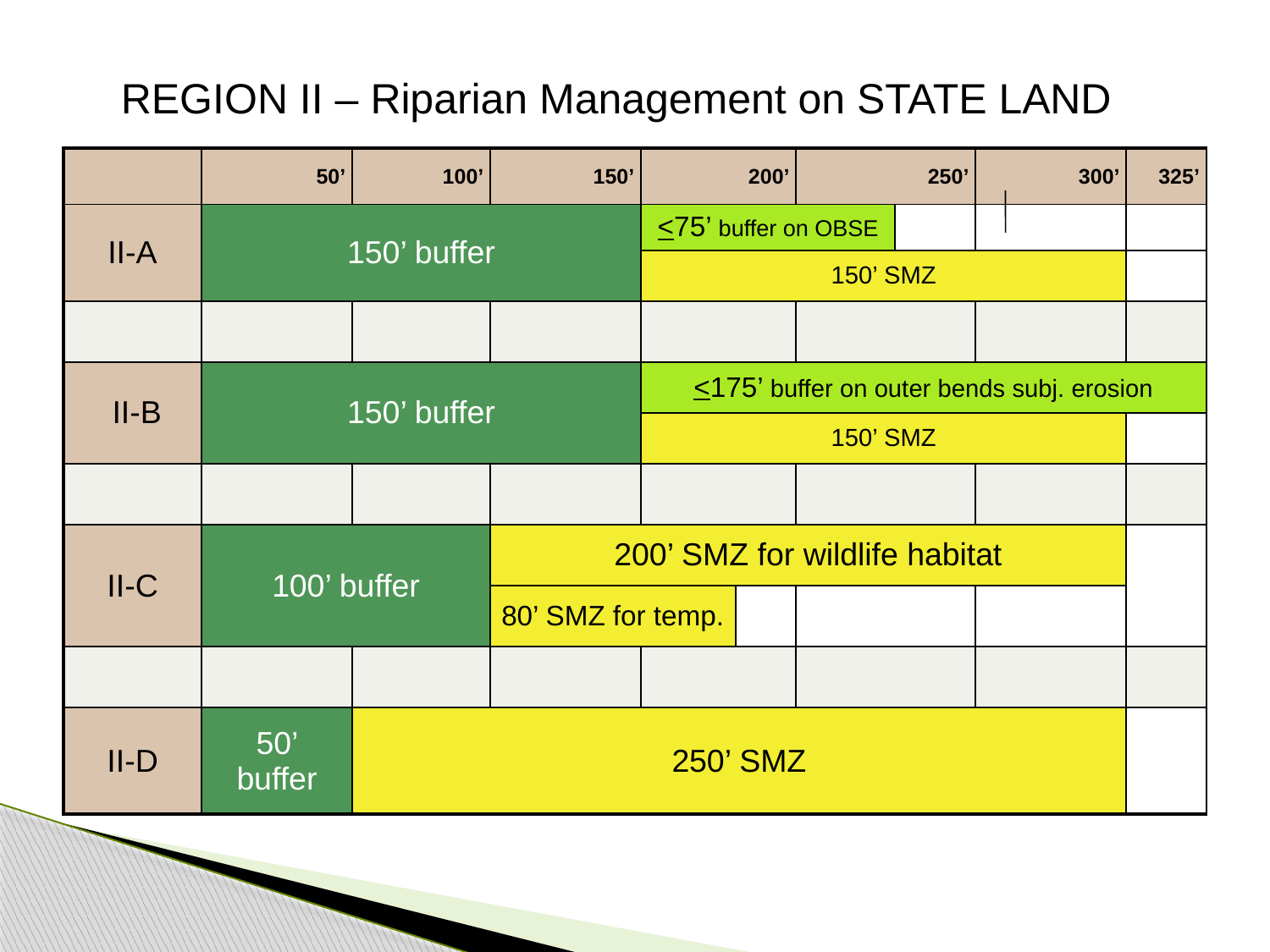

REGION II – Riparian Management on STATE LAND
|  | 50’ | 100’ | 150’ | 200’ |  | 250’ |  | 300’ | 325’ |
| --- | --- | --- | --- | --- | --- | --- | --- | --- | --- |
| II-A | 150’ buffer |  |  | <75’ buffer on OBSE |  |  |  |  |  |
|  |  |  |  | 150’ SMZ |  |  |  |  |  |
|  |  |  |  |  |  |  |  |  |  |
| II-B | 150’ buffer |  |  | <175’ buffer on outer bends subj. erosion |  |  |  |  |  |
|  |  |  |  | 150’ SMZ |  |  |  |  |  |
|  |  |  |  |  |  |  |  |  |  |
| II-C | 100’ buffer |  | 200’ SMZ for wildlife habitat |  |  |  |  |  |  |
|  |  |  | 80’ SMZ for temp. |  |  |  |  |  |  |
|  |  |  |  |  |  |  |  |  |  |
| II-D | 50’ buffer | 250’ SMZ |  |  |  |  |  |  |  |